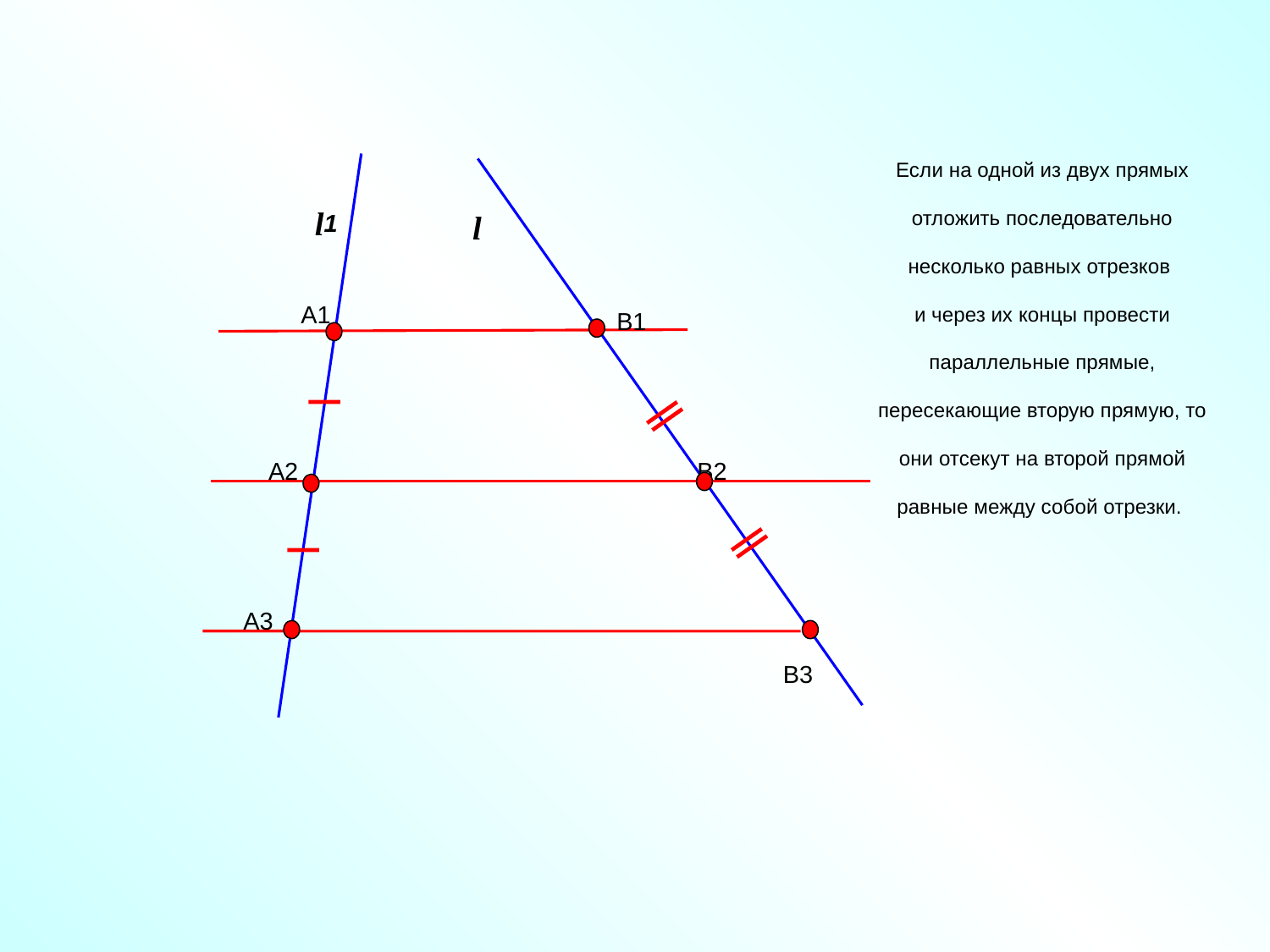

Если на одной из двух прямых отложить последовательно несколько равных отрезков
и через их концы провести параллельные прямые, пересекающие вторую прямую, то они отсекут на второй прямой равные между собой отрезки.

l1

l
А1

А2

А3

В1

В2

В3